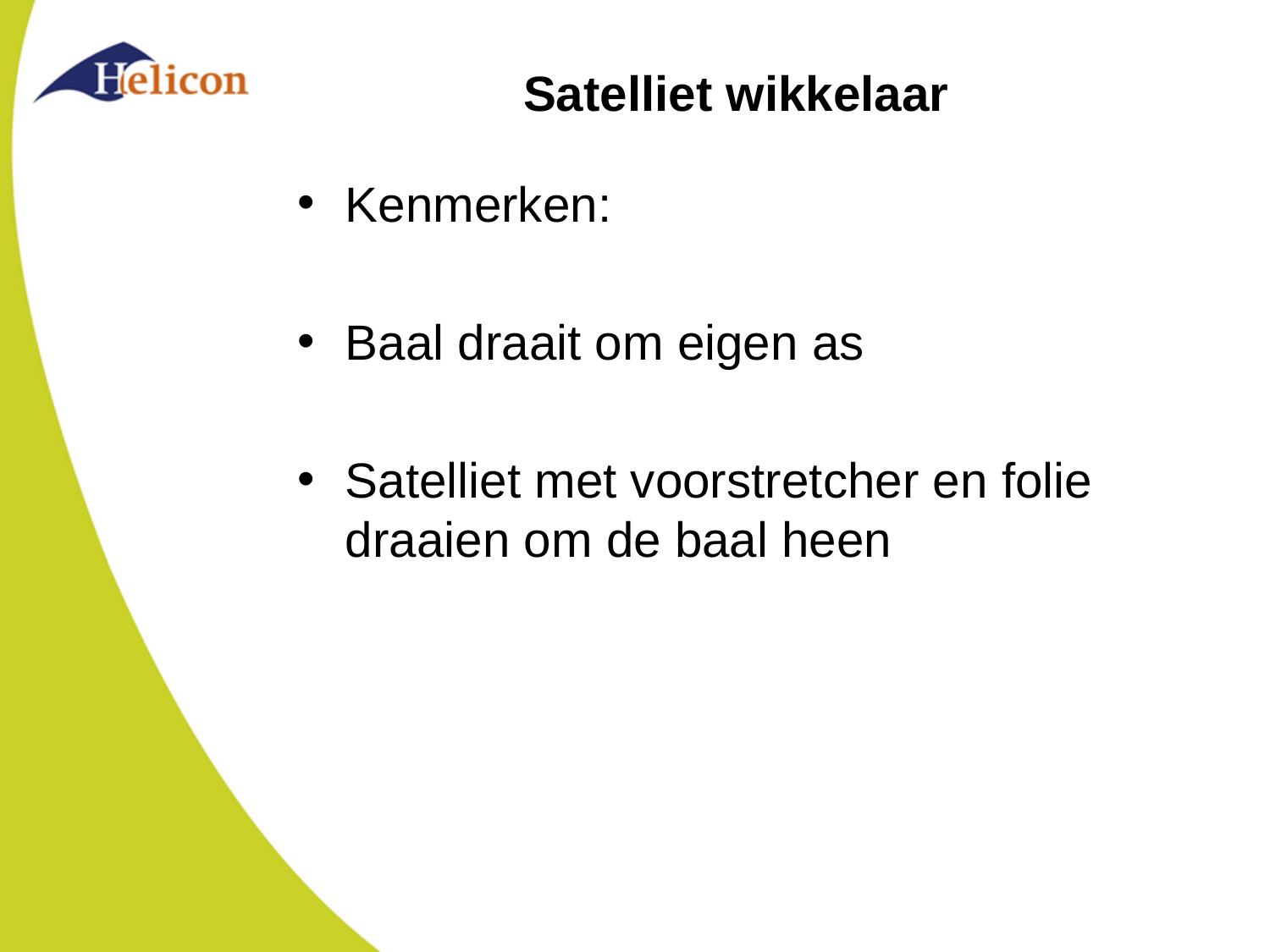

# Satelliet wikkelaar
Kenmerken:

Baal draait om eigen as

Satelliet met voorstretcher en folie draaien om de baal heen